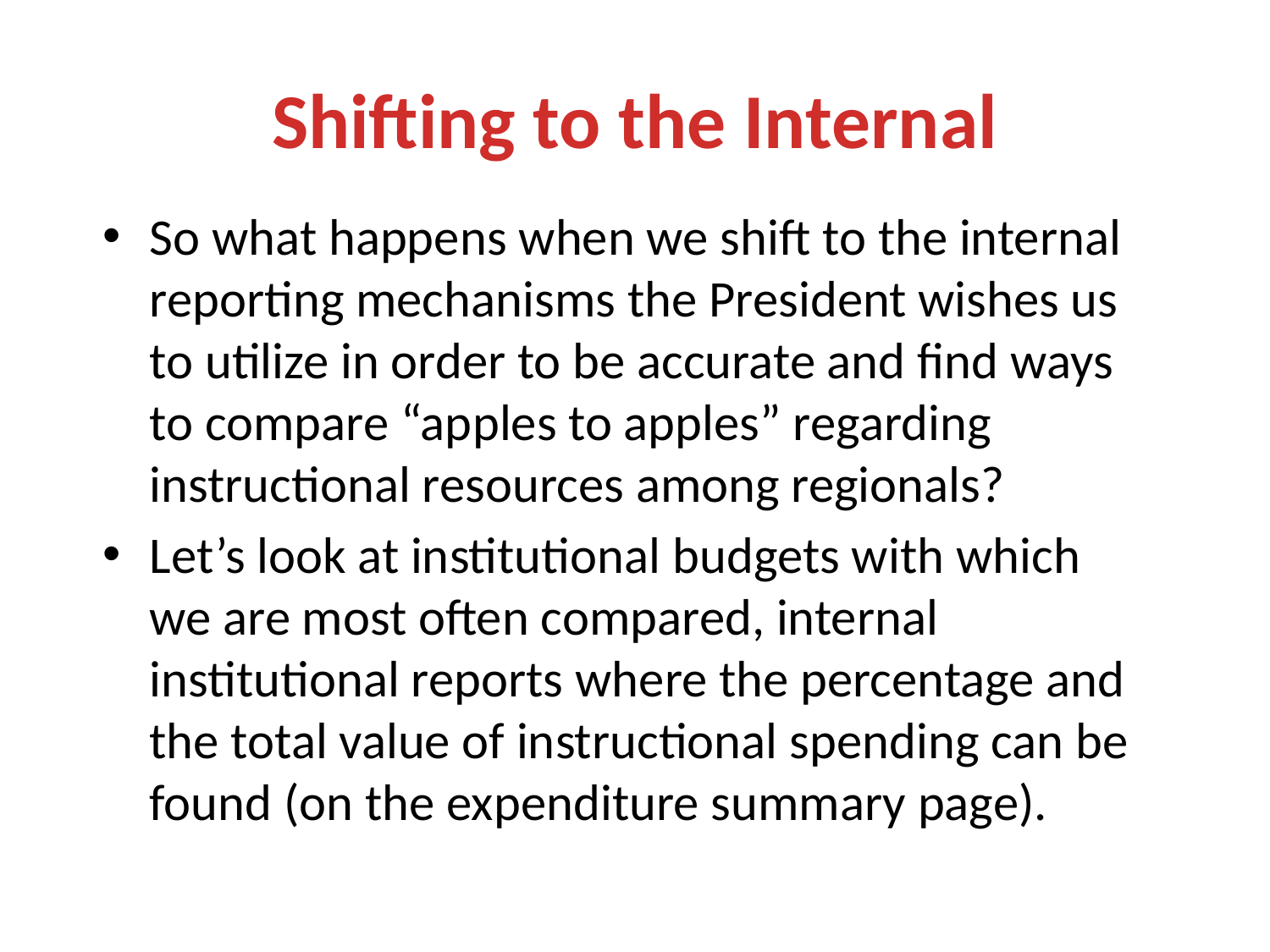

# Shifting to the Internal
So what happens when we shift to the internal reporting mechanisms the President wishes us to utilize in order to be accurate and find ways to compare “apples to apples” regarding instructional resources among regionals?
Let’s look at institutional budgets with which we are most often compared, internal institutional reports where the percentage and the total value of instructional spending can be found (on the expenditure summary page).